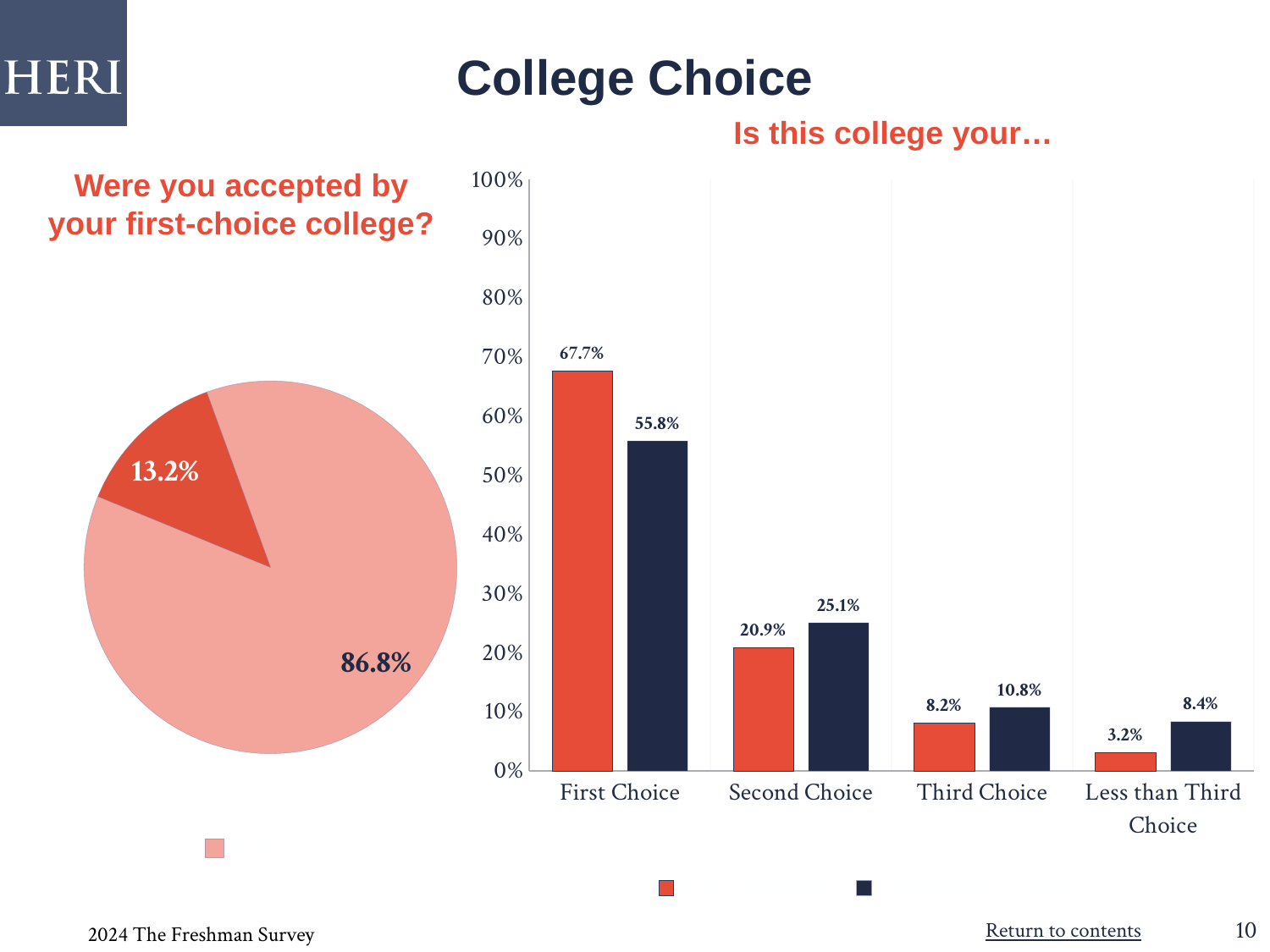

College Choice
Is this college your…

### Chart

| Category | Your Institution | Comparison Group |
|---|---|---|
| First Choice | 0.6773 | 0.5581 |
| Second Choice | 0.2091 | 0.2506 |
| Third Choice | 0.0818 | 0.1078 |
| Less than Third Choice | 0.0318 | 0.0835 |
Were you accepted by your first-choice college?

### Chart

| Category | Accepted by first choice |
|---|---|
| Yes | 0.8676 |
| No | 0.1324 |
2024 The Freshman Survey
Return to contents
10